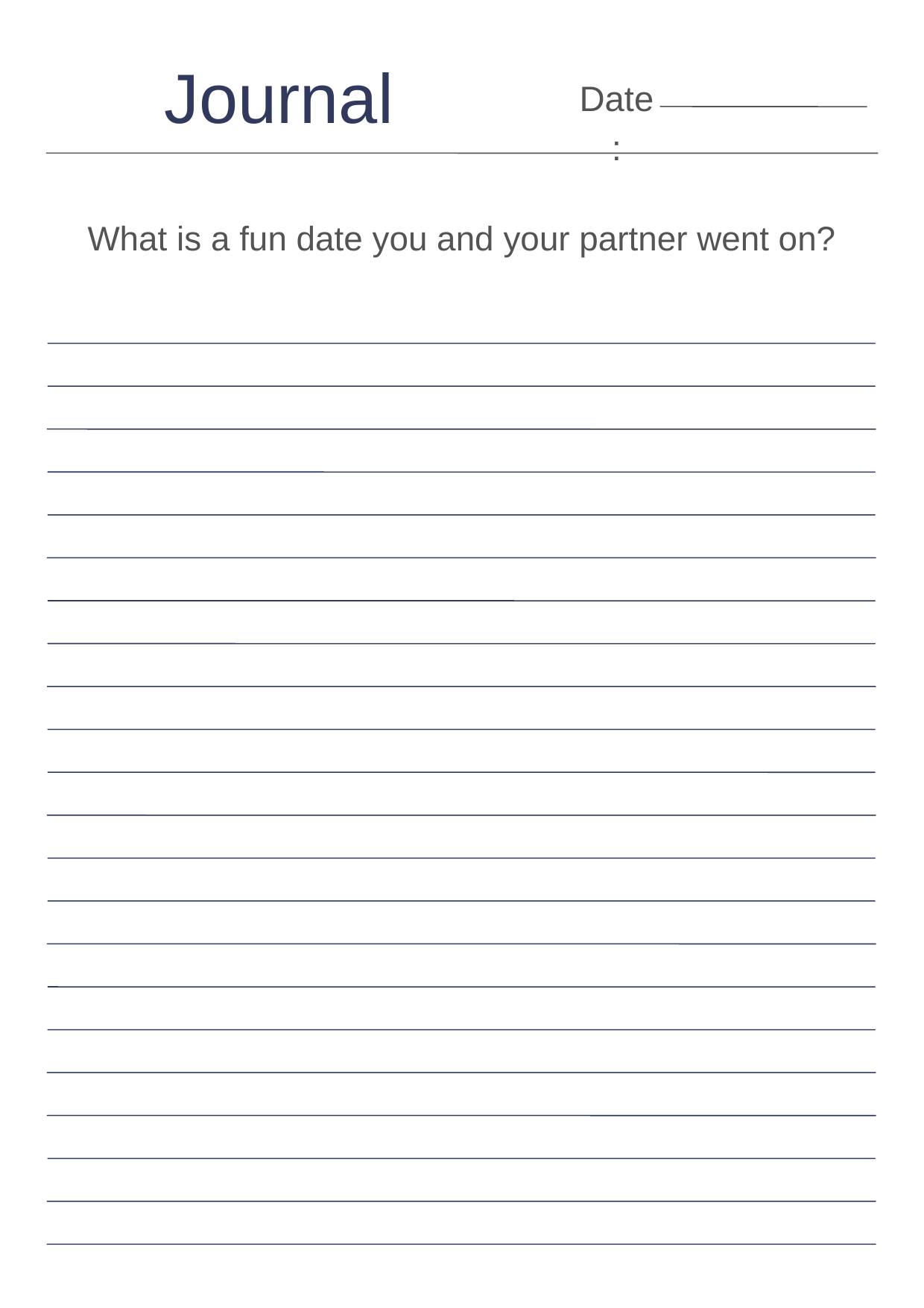

Journal
Date:

What is a fun date you and your partner went on?